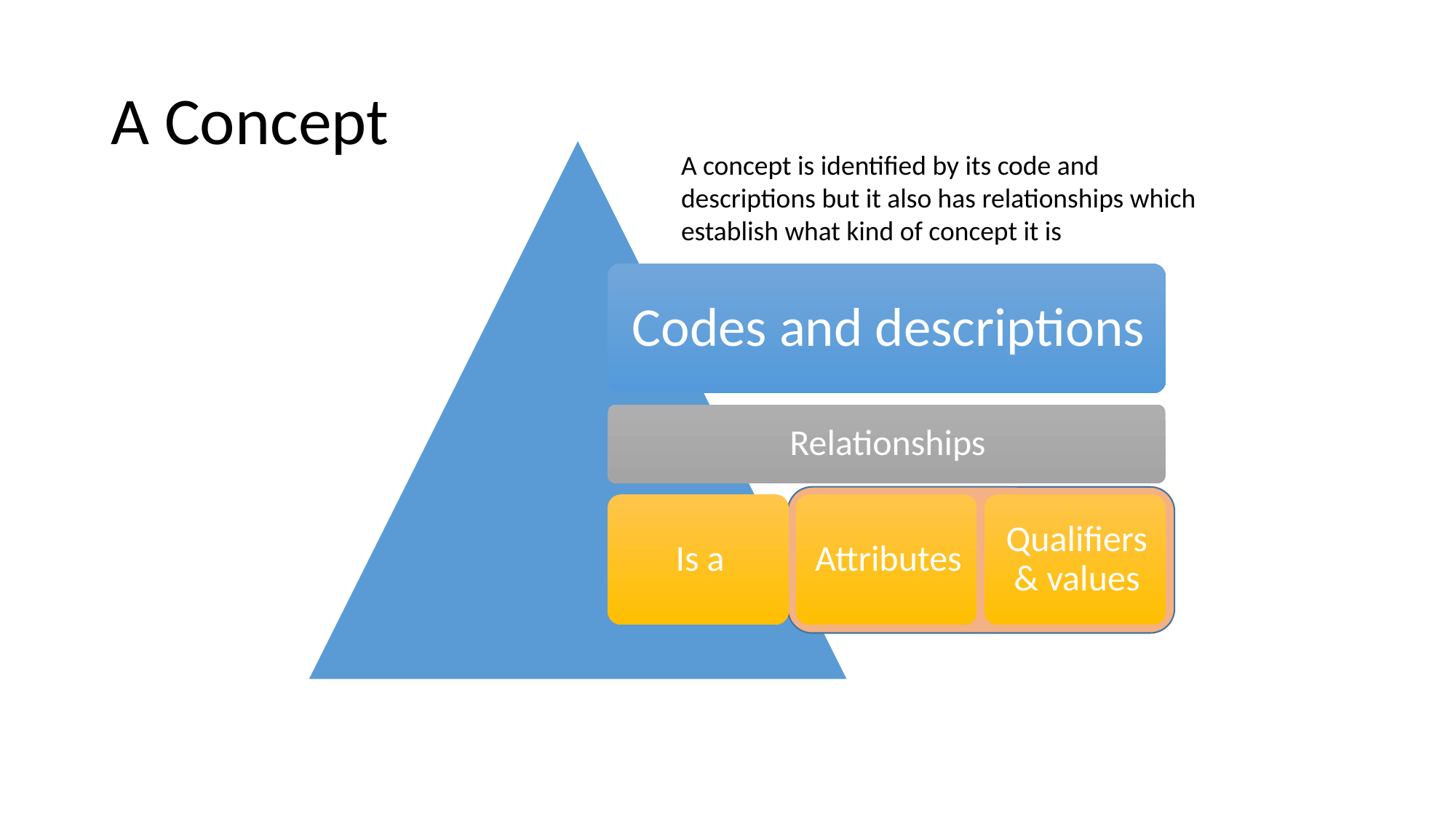

# A Concept

A concept is identified by its code and descriptions but it also has relationships which establish what kind of concept it is
Codes and descriptions
Relationships
Is a
Attributes
Qualifiers & values